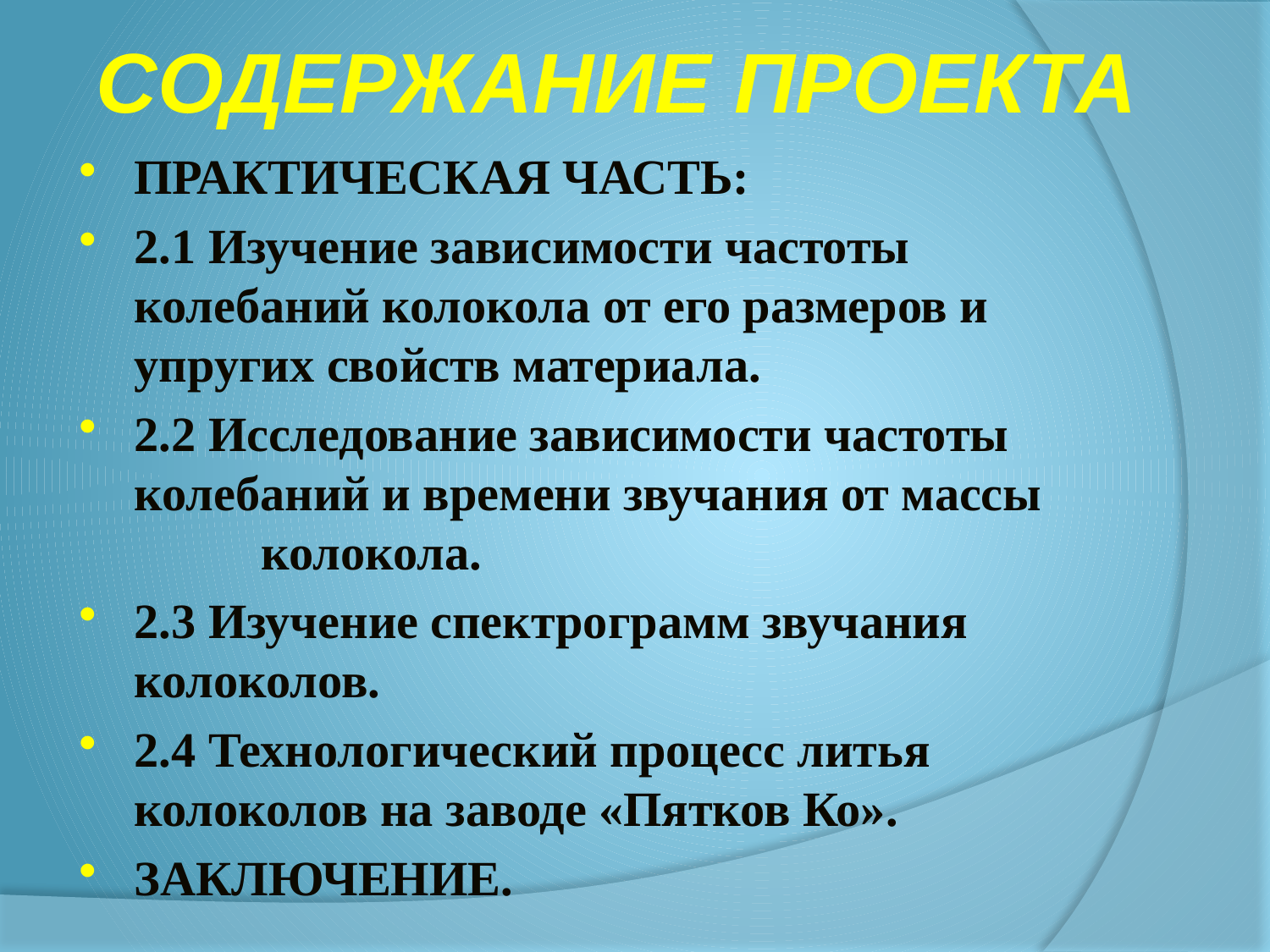

# СОДЕРЖАНИЕ ПРОЕКТА
ПРАКТИЧЕСКАЯ ЧАСТЬ:
2.1 Изучение зависимости частоты 	колебаний колокола от его размеров и 	упругих свойств материала.
2.2 Исследование зависимости частоты 	колебаний и времени звучания от массы 	колокола.
2.3 Изучение спектрограмм звучания 	колоколов.
2.4 Технологический процесс литья 	колоколов на заводе «Пятков Ко».
ЗАКЛЮЧЕНИЕ.